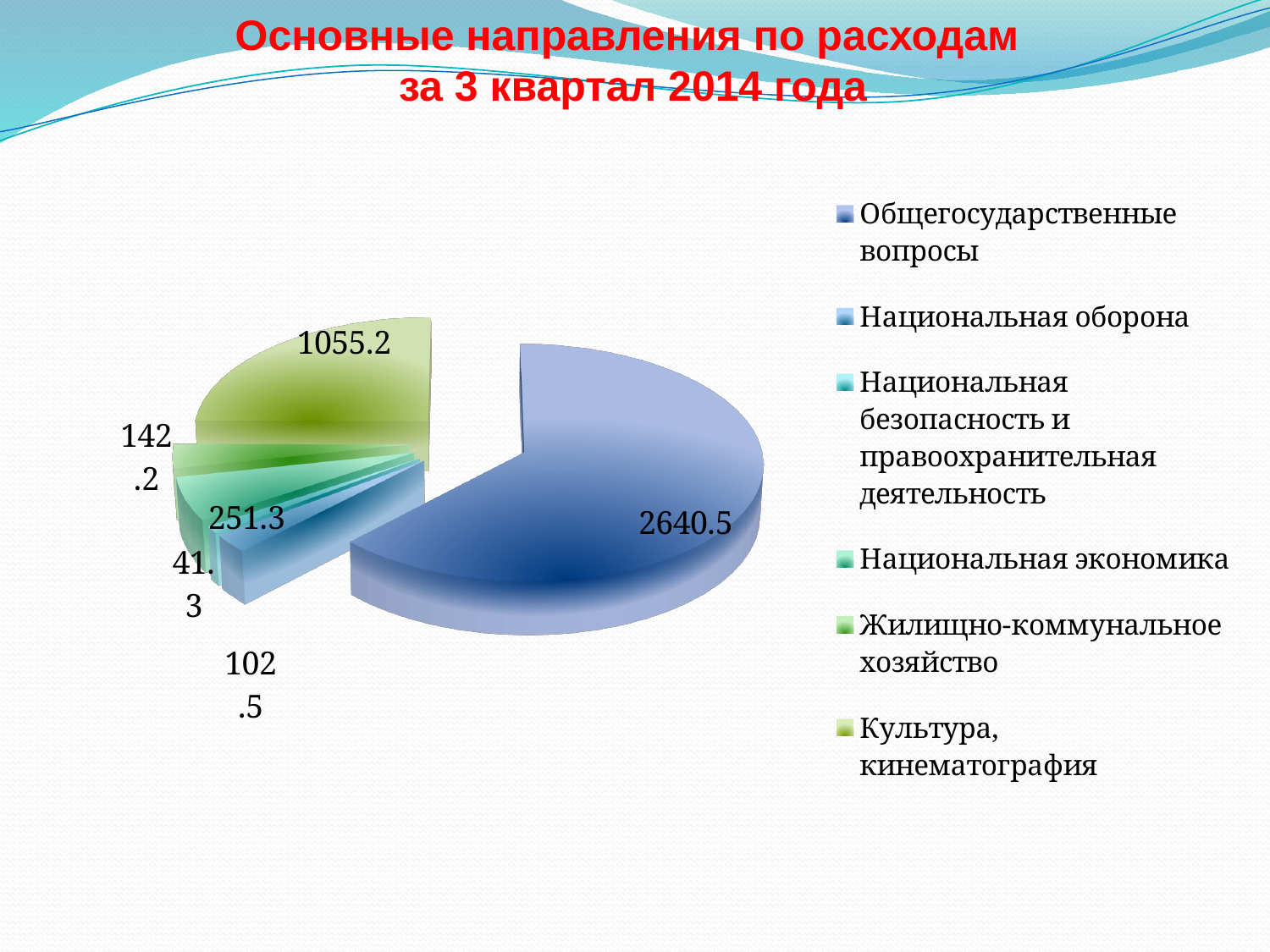

Основные направления по расходам
 за 3 квартал 2014 года

[unsupported chart]